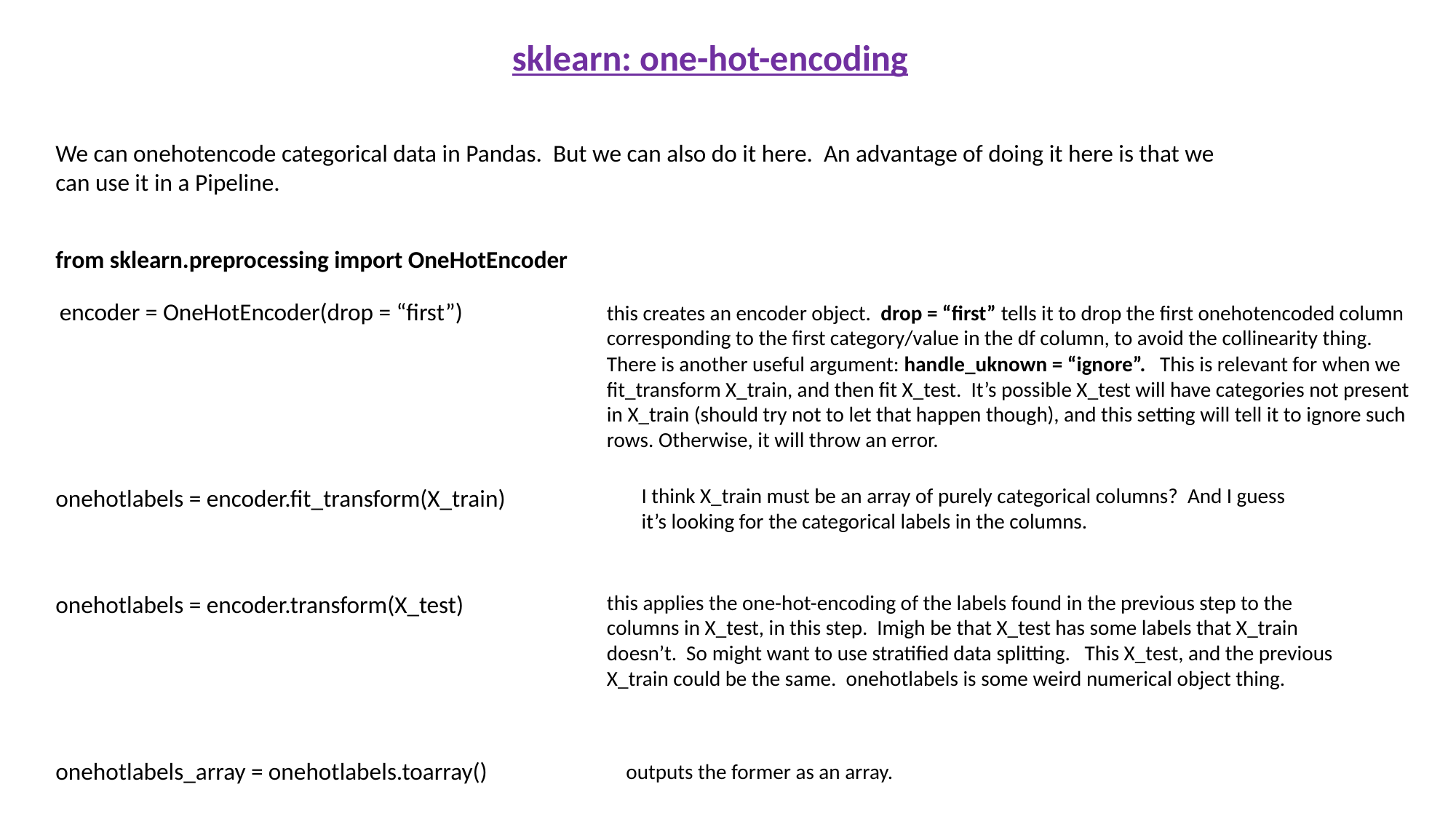

sklearn: one-hot-encoding
We can onehotencode categorical data in Pandas.  But we can also do it here.  An advantage of doing it here is that we can use it in a Pipeline.
from sklearn.preprocessing import OneHotEncoder
encoder = OneHotEncoder(drop = “first”)
this creates an encoder object.  drop = “first” tells it to drop the first onehotencoded column corresponding to the first category/value in the df column, to avoid the collinearity thing.  There is another useful argument: handle_uknown = “ignore”.   This is relevant for when we fit_transform X_train, and then fit X_test.  It’s possible X_test will have categories not present in X_train (should try not to let that happen though), and this setting will tell it to ignore such rows. Otherwise, it will throw an error.
onehotlabels = encoder.fit_transform(X_train)
I think X_train must be an array of purely categorical columns?  And I guess it’s looking for the categorical labels in the columns.
onehotlabels = encoder.transform(X_test)
this applies the one-hot-encoding of the labels found in the previous step to the columns in X_test, in this step.  Imigh be that X_test has some labels that X_train doesn’t.  So might want to use stratified data splitting.   This X_test, and the previous X_train could be the same.  onehotlabels is some weird numerical object thing.
onehotlabels_array = onehotlabels.toarray()
outputs the former as an array.